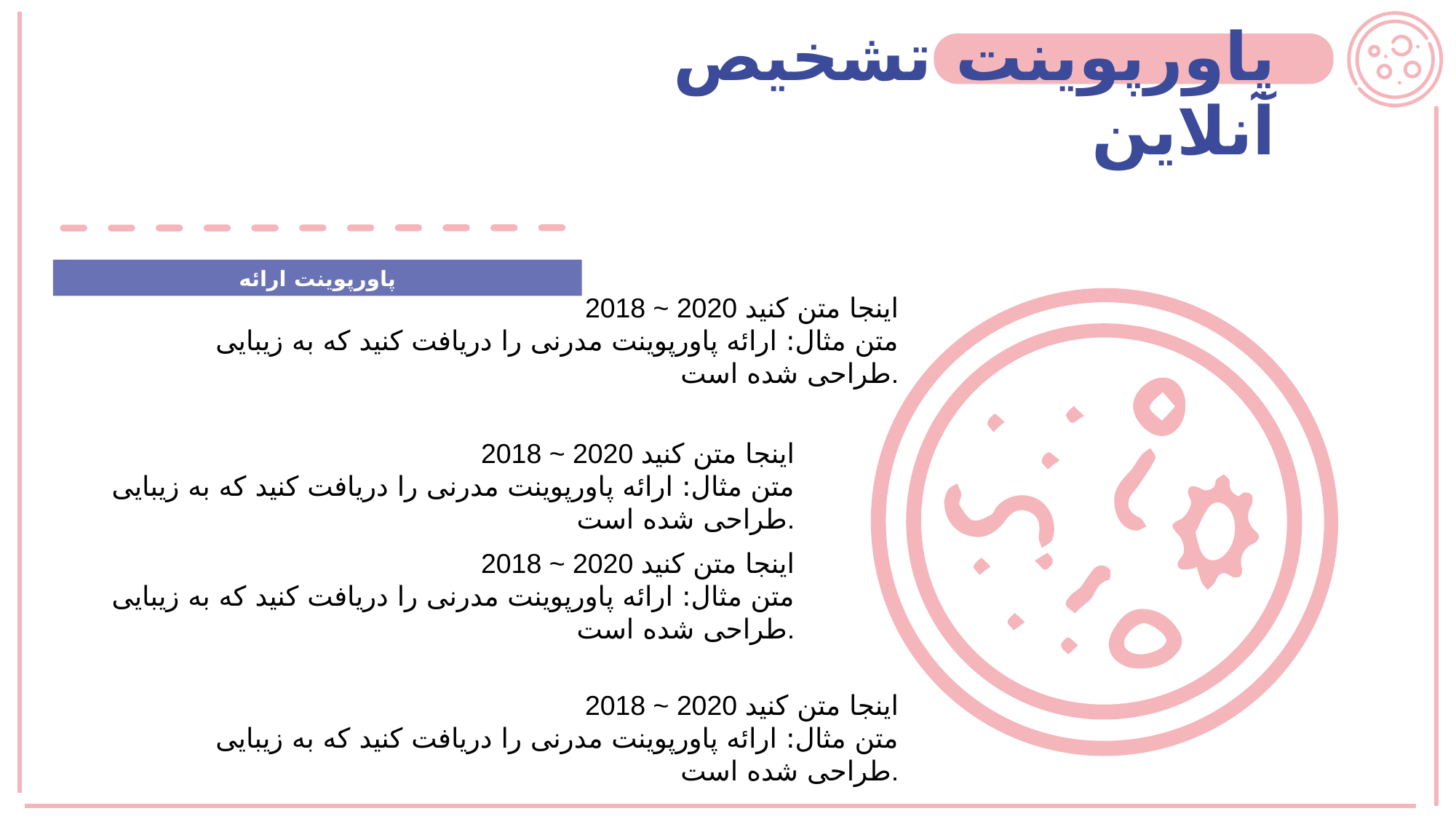

پاورپوینت تشخیص آنلاین
پاورپوینت ارائه
2018 ~ 2020 اینجا متن کنید
متن مثال: ارائه پاورپوینت مدرنی را دریافت کنید که به زیبایی طراحی شده است.

2018 ~ 2020 اینجا متن کنید
متن مثال: ارائه پاورپوینت مدرنی را دریافت کنید که به زیبایی طراحی شده است.
2018 ~ 2020 اینجا متن کنید
متن مثال: ارائه پاورپوینت مدرنی را دریافت کنید که به زیبایی طراحی شده است.
2018 ~ 2020 اینجا متن کنید
متن مثال: ارائه پاورپوینت مدرنی را دریافت کنید که به زیبایی طراحی شده است.